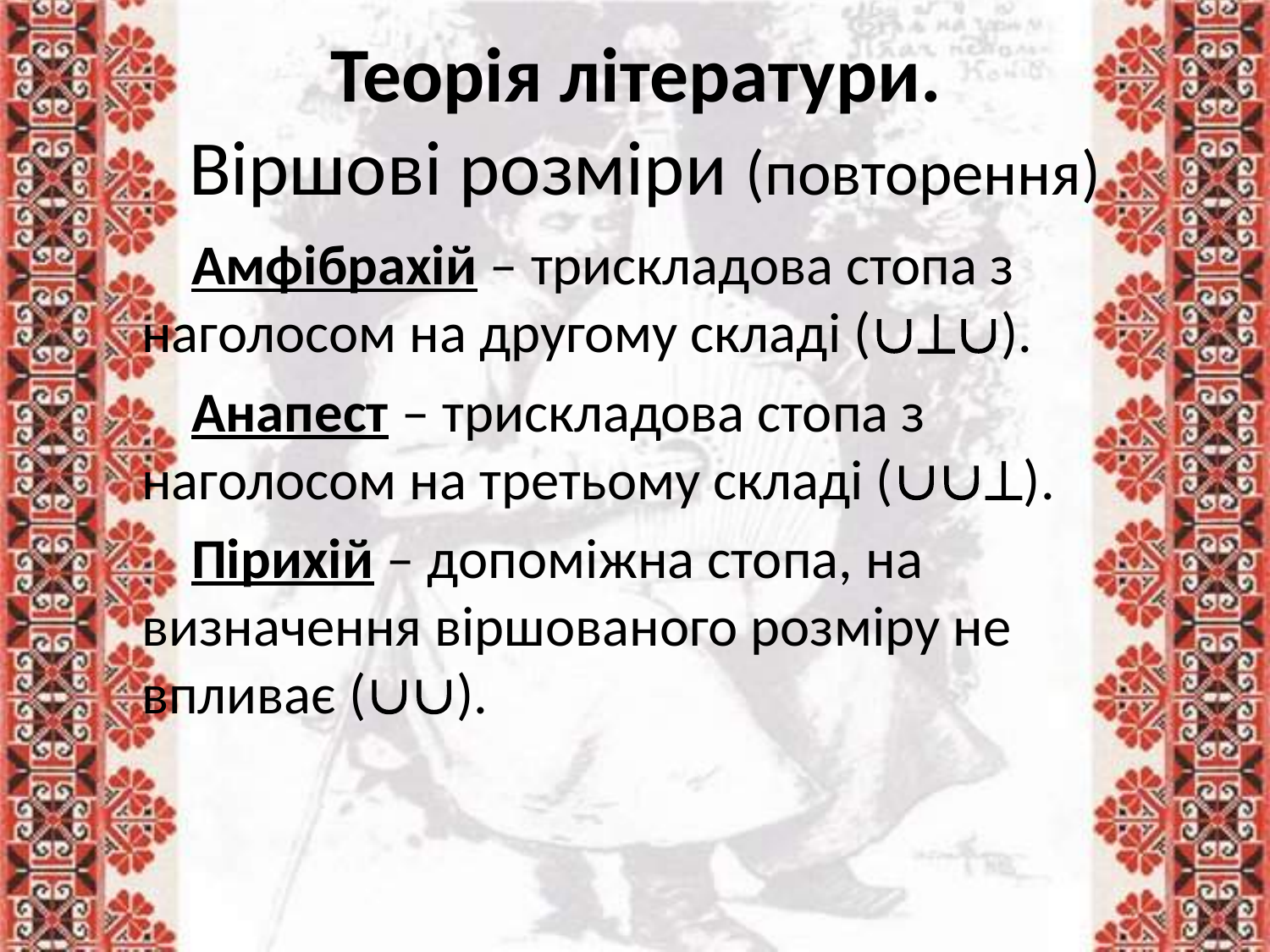

# Теорія літератури. Віршові розміри (повторення)
Амфібрахій – трискладова стопа з наголосом на другому складі (∪⊥∪).
Анапест – трискладова стопа з наголосом на третьому складі (∪∪⊥).
Пірихій – допоміжна стопа, на визначення віршованого розміру не впливає (∪∪).